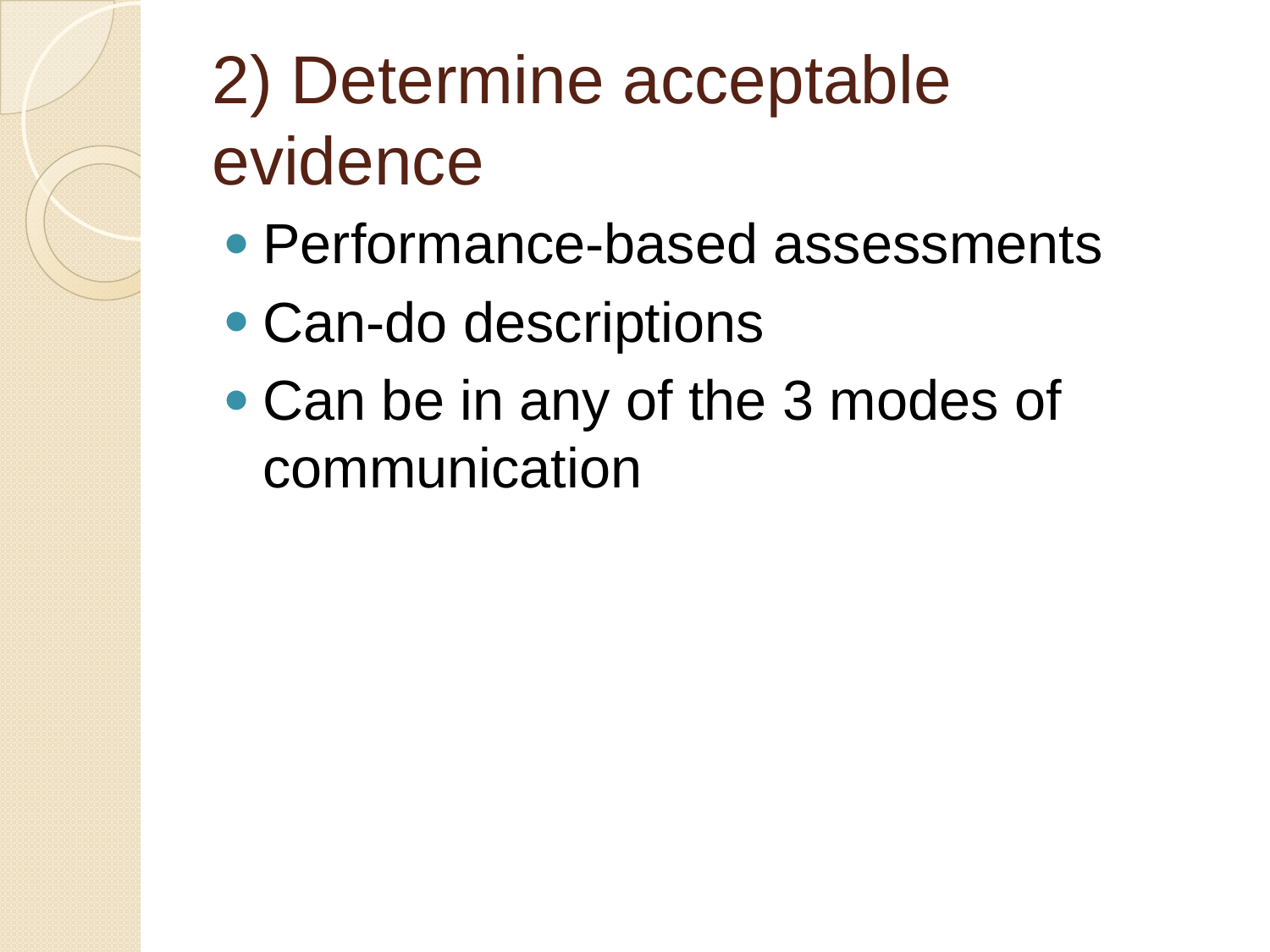

# 2) Determine acceptable evidence
Performance-based assessments
Can-do descriptions
Can be in any of the 3 modes of communication